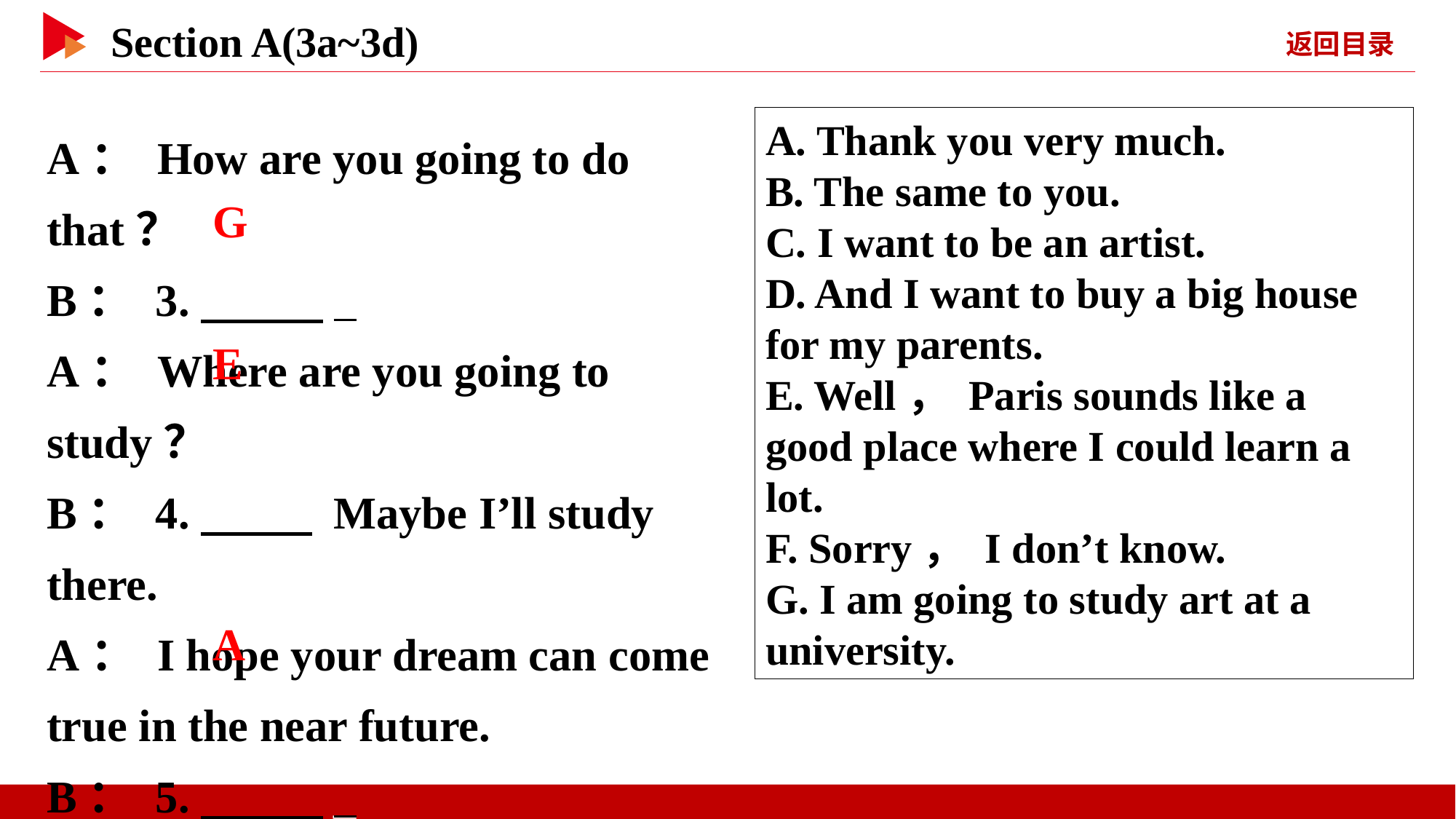

A： How are you going to do that？
B： 3.　  　 _
A： Where are you going to study？
B： 4.　  　 Maybe I’ll study there.
A： I hope your dream can come true in the near future.
B： 5.　  　 _
A. Thank you very much.
B. The same to you.
C. I want to be an artist.
D. And I want to buy a big house for my parents.
E. Well， Paris sounds like a good place where I could learn a lot.
F. Sorry， I don’t know.
G. I am going to study art at a university.
G
E
A